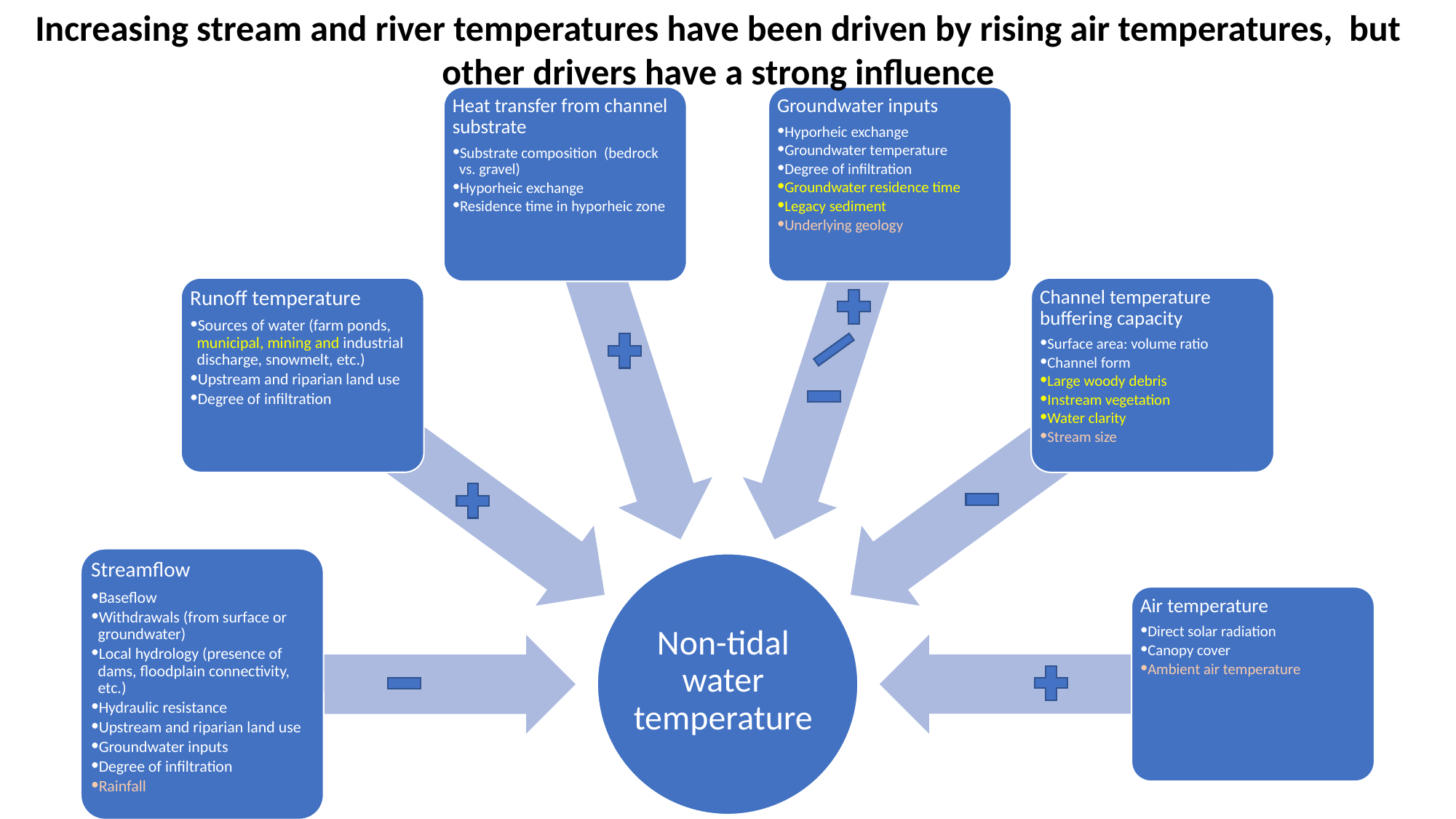

Increasing stream and river temperatures have been driven by rising air temperatures,  but other drivers have a strong influence

Groundwater inputs
Hyporheic exchange
Groundwater temperature
Degree of infiltration
Groundwater residence time
Legacy sediment
Underlying geology
Heat transfer from channel substrate
Substrate composition  (bedrock vs. gravel)
Hyporheic exchange
Residence time in hyporheic zone

Runoff temperature
Sources of water (farm ponds, municipal, mining and industrial discharge, snowmelt, etc.)
Upstream and riparian land use
Degree of infiltration

Channel temperature buffering capacity
Surface area: volume ratio
Channel form
Large woody debris
Instream vegetation
Water clarity
Stream size

Streamflow
Baseflow
Withdrawals (from surface or groundwater)
Local hydrology (presence of dams, floodplain connectivity, etc.)
Hydraulic resistance
Upstream and riparian land use
Groundwater inputs
Degree of infiltration
Rainfall

Non-tidal water temperature
Air temperature
Direct solar radiation
Canopy cover
Ambient air temperature